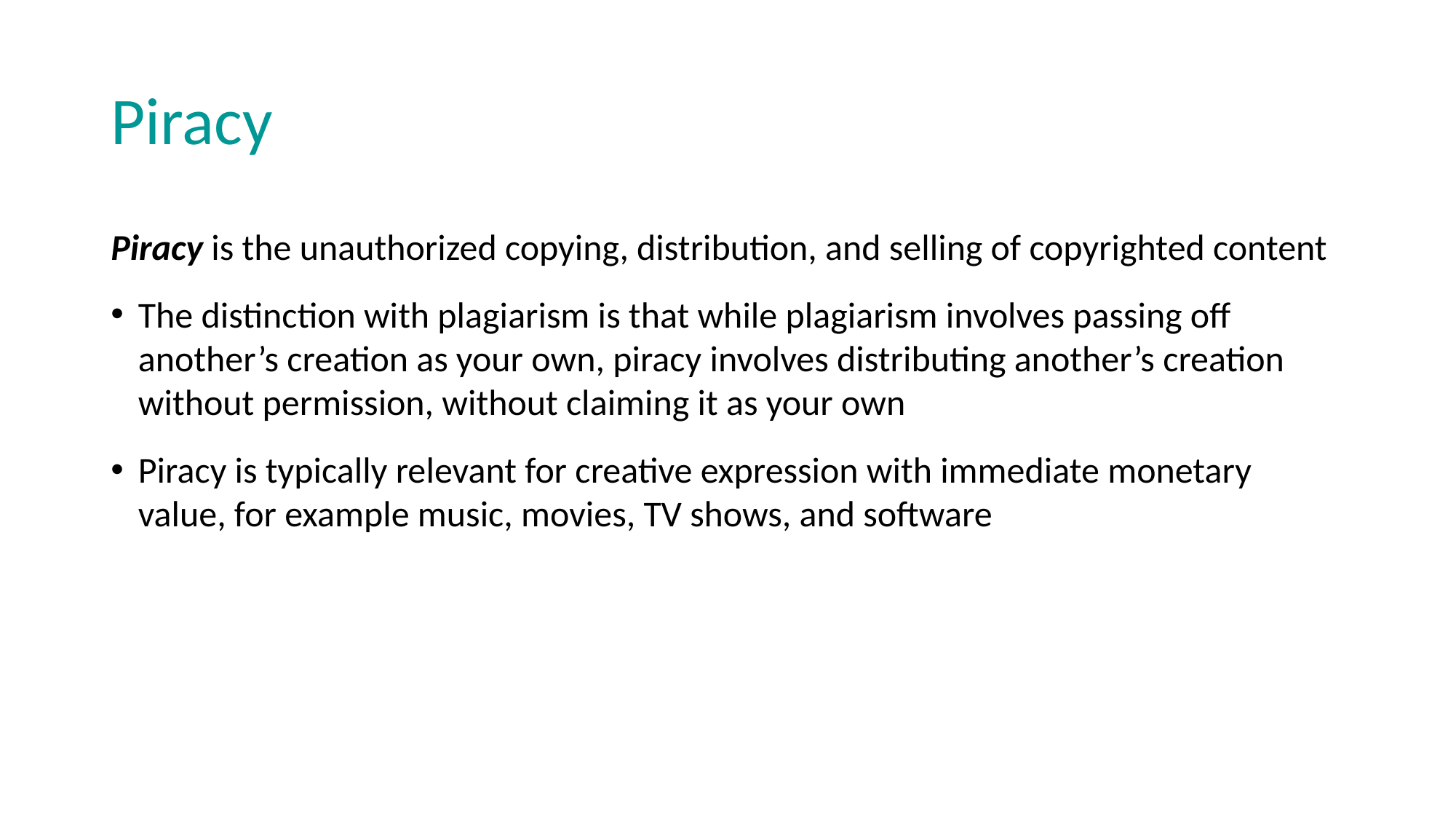

# Piracy
Piracy is the unauthorized copying, distribution, and selling of copyrighted content
The distinction with plagiarism is that while plagiarism involves passing off another’s creation as your own, piracy involves distributing another’s creation without permission, without claiming it as your own
Piracy is typically relevant for creative expression with immediate monetary value, for example music, movies, TV shows, and software